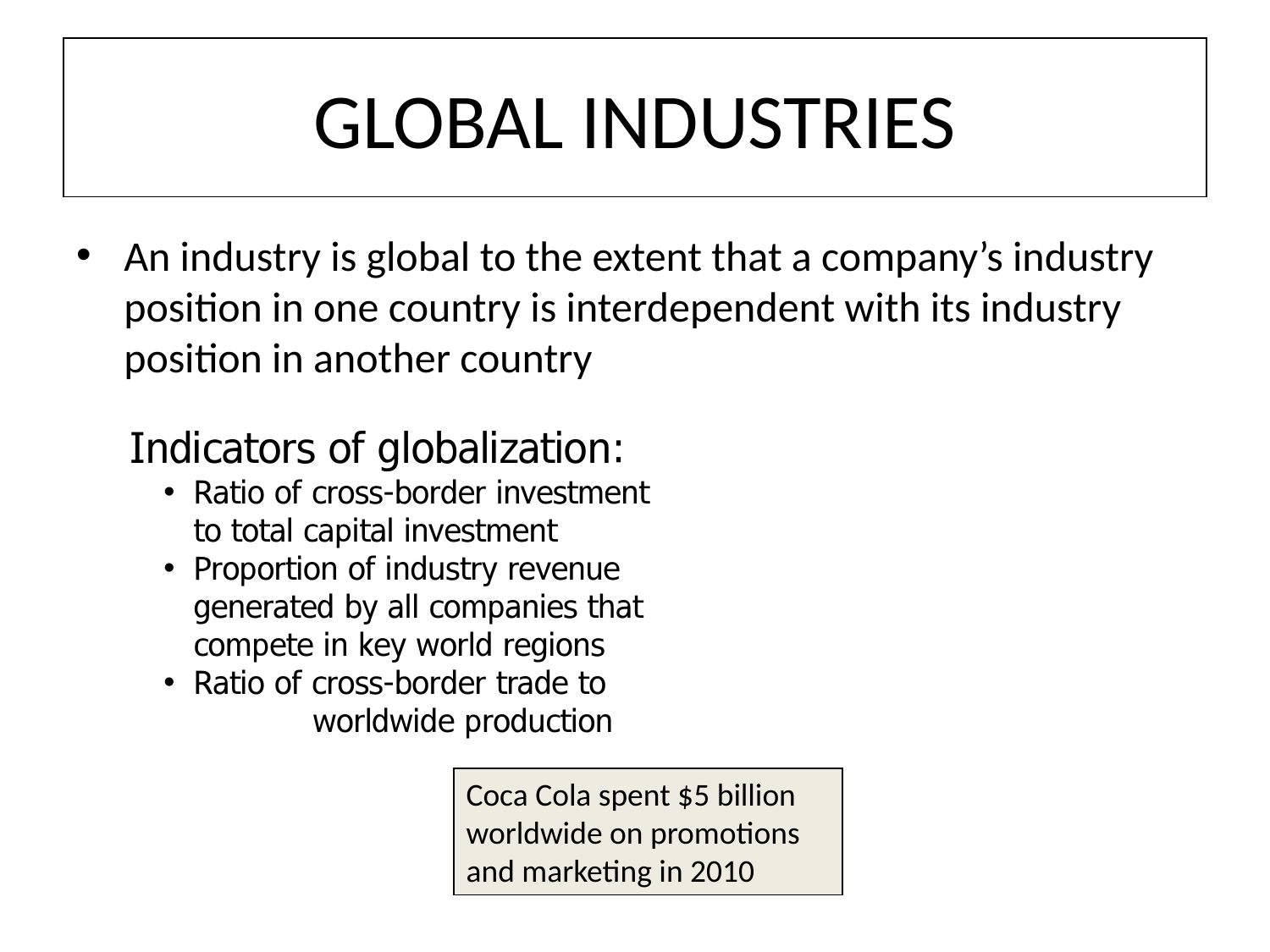

# GLOBAL INDUSTRIES
An industry is global to the extent that a company’s industry position in one country is interdependent with its industry position in another country

Indicators of globalization:
Ratio of cross-border investment to total capital investment
Proportion of industry revenue generated by all companies that compete in key world regions
Ratio of cross-border trade to                   worldwide production

Coca Cola spent $5 billion worldwide on promotions and marketing in 2010